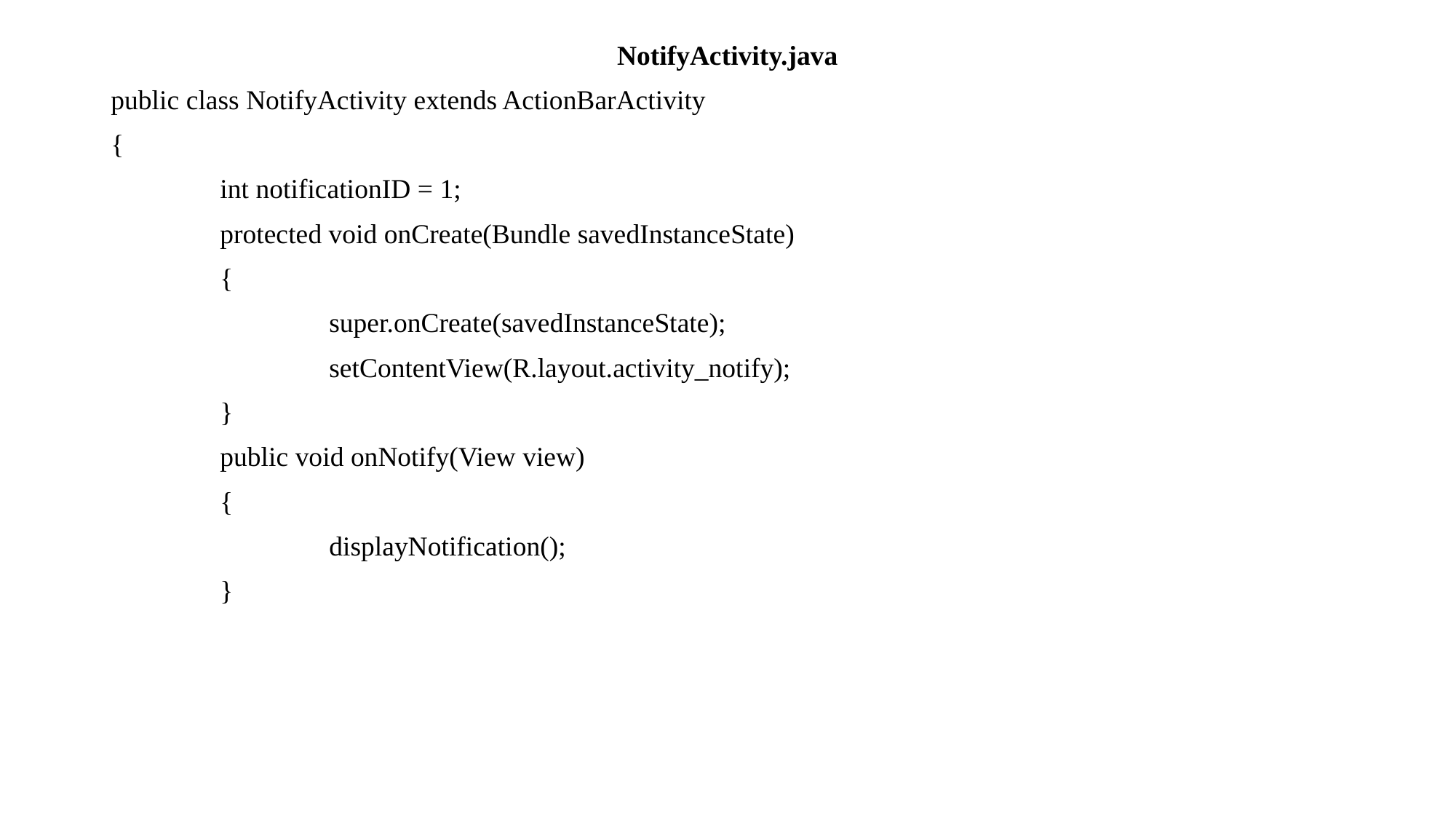

NotifyActivity.java
public class NotifyActivity extends ActionBarActivity
{
	int notificationID = 1;
	protected void onCreate(Bundle savedInstanceState)
	{
		super.onCreate(savedInstanceState);
		setContentView(R.layout.activity_notify);
	}
	public void onNotify(View view)
	{
		displayNotification();
	}